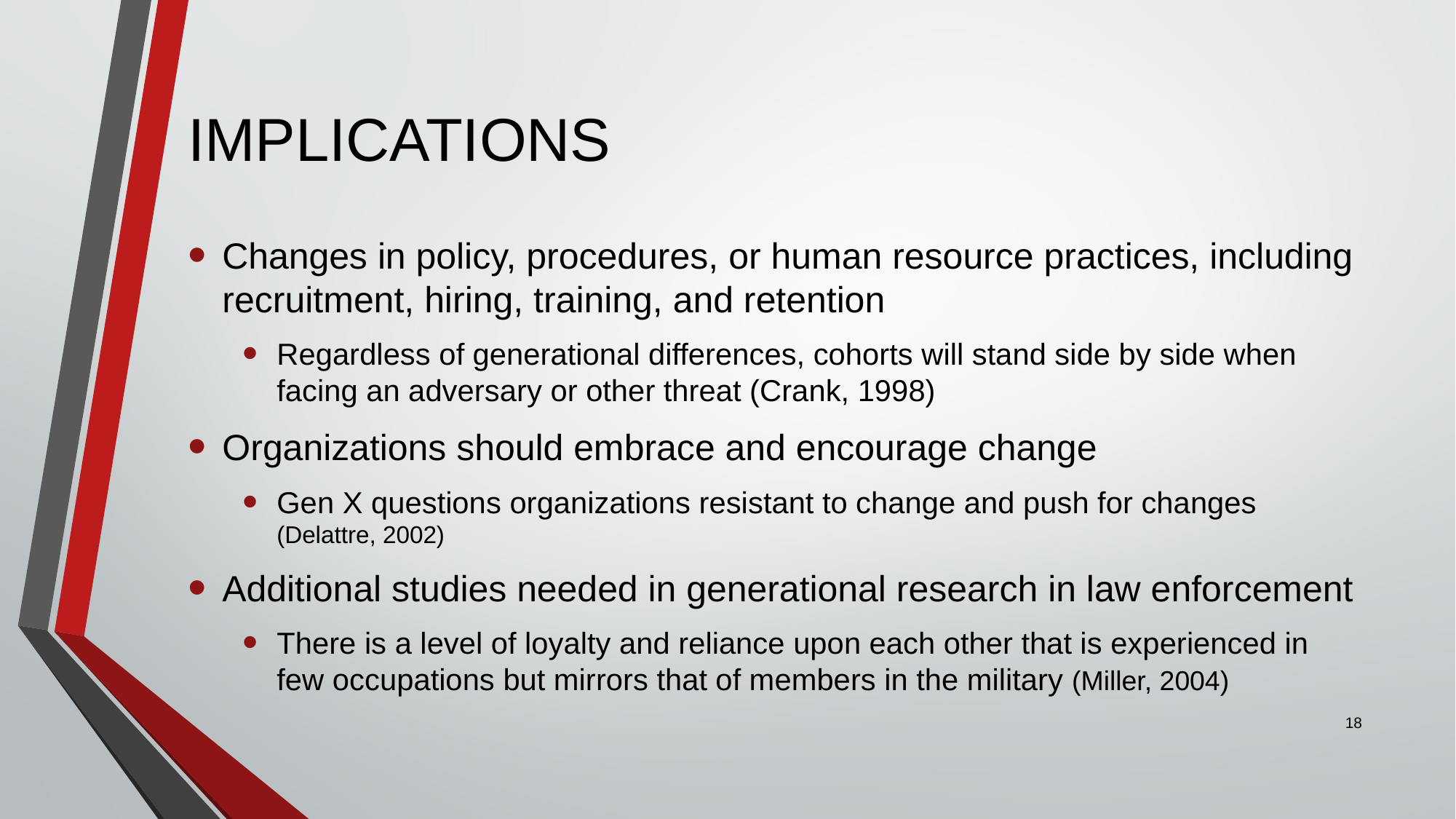

# IMPLICATIONS
Changes in policy, procedures, or human resource practices, including recruitment, hiring, training, and retention
Regardless of generational differences, cohorts will stand side by side when facing an adversary or other threat (Crank, 1998)
Organizations should embrace and encourage change
Gen X questions organizations resistant to change and push for changes (Delattre, 2002)
Additional studies needed in generational research in law enforcement
There is a level of loyalty and reliance upon each other that is experienced in few occupations but mirrors that of members in the military (Miller, 2004)
18